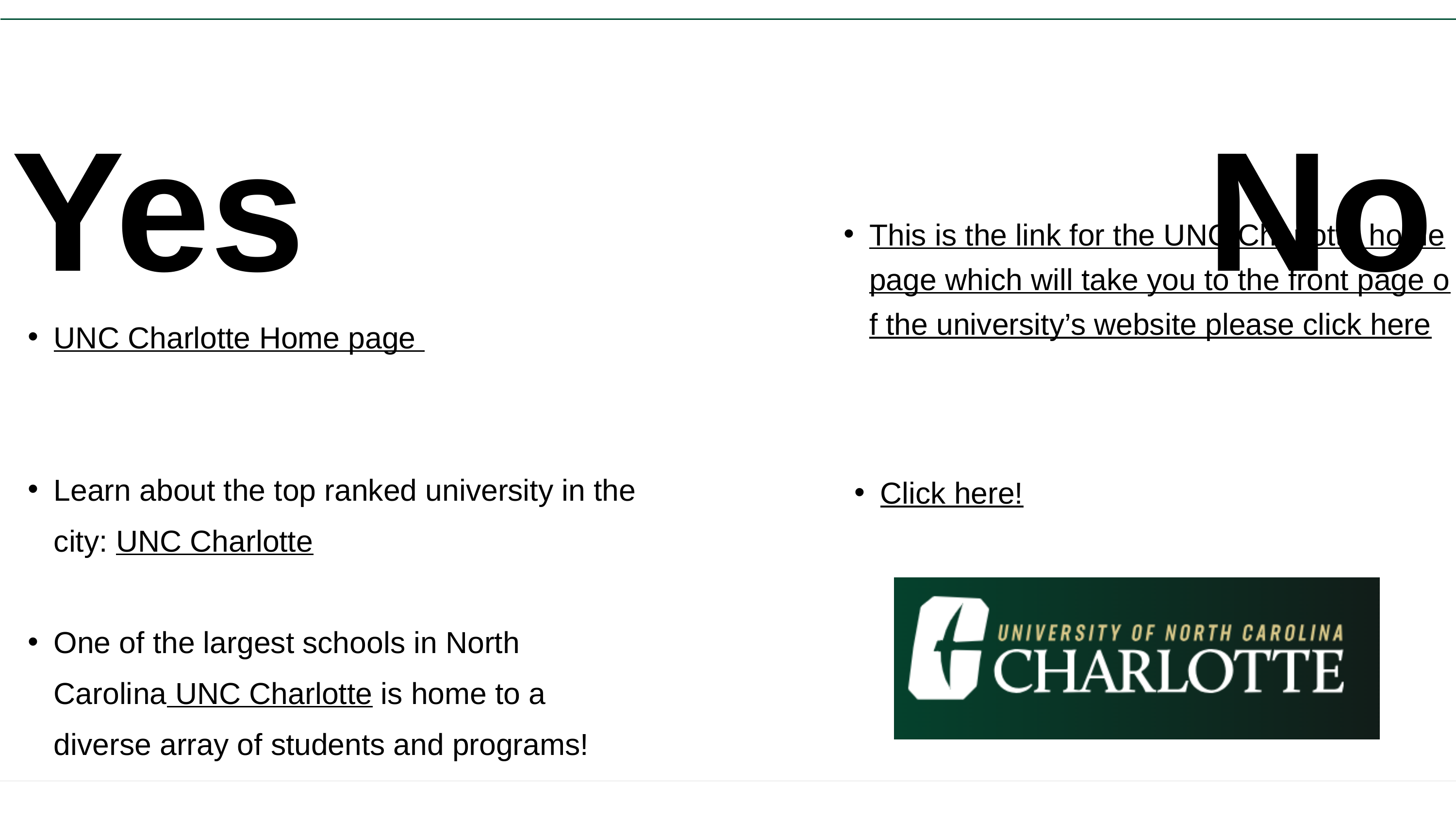

Yes
No
This is the link for the UNC Charlotte homepage which will take you to the front page of the university’s website please click here
UNC Charlotte Home page
Learn about the top ranked university in the city: UNC Charlotte
Click here!

One of the largest schools in North Carolina UNC Charlotte is home to a diverse array of students and programs!